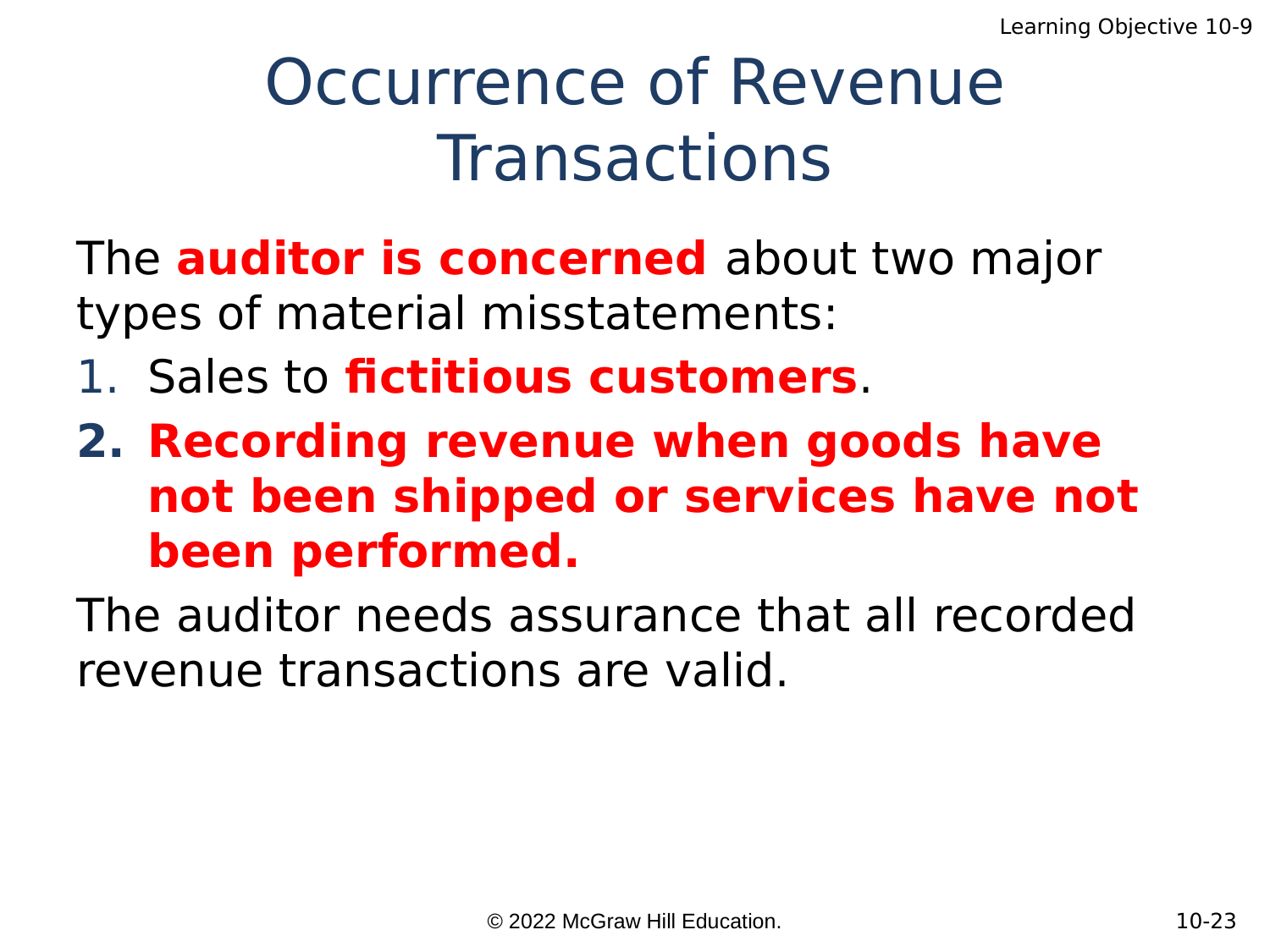

Learning Objective 10-9
# Occurrence of Revenue Transactions
The auditor is concerned about two major types of material misstatements:
Sales to fictitious customers.
Recording revenue when goods have not been shipped or services have not been performed.
The auditor needs assurance that all recorded revenue transactions are valid.